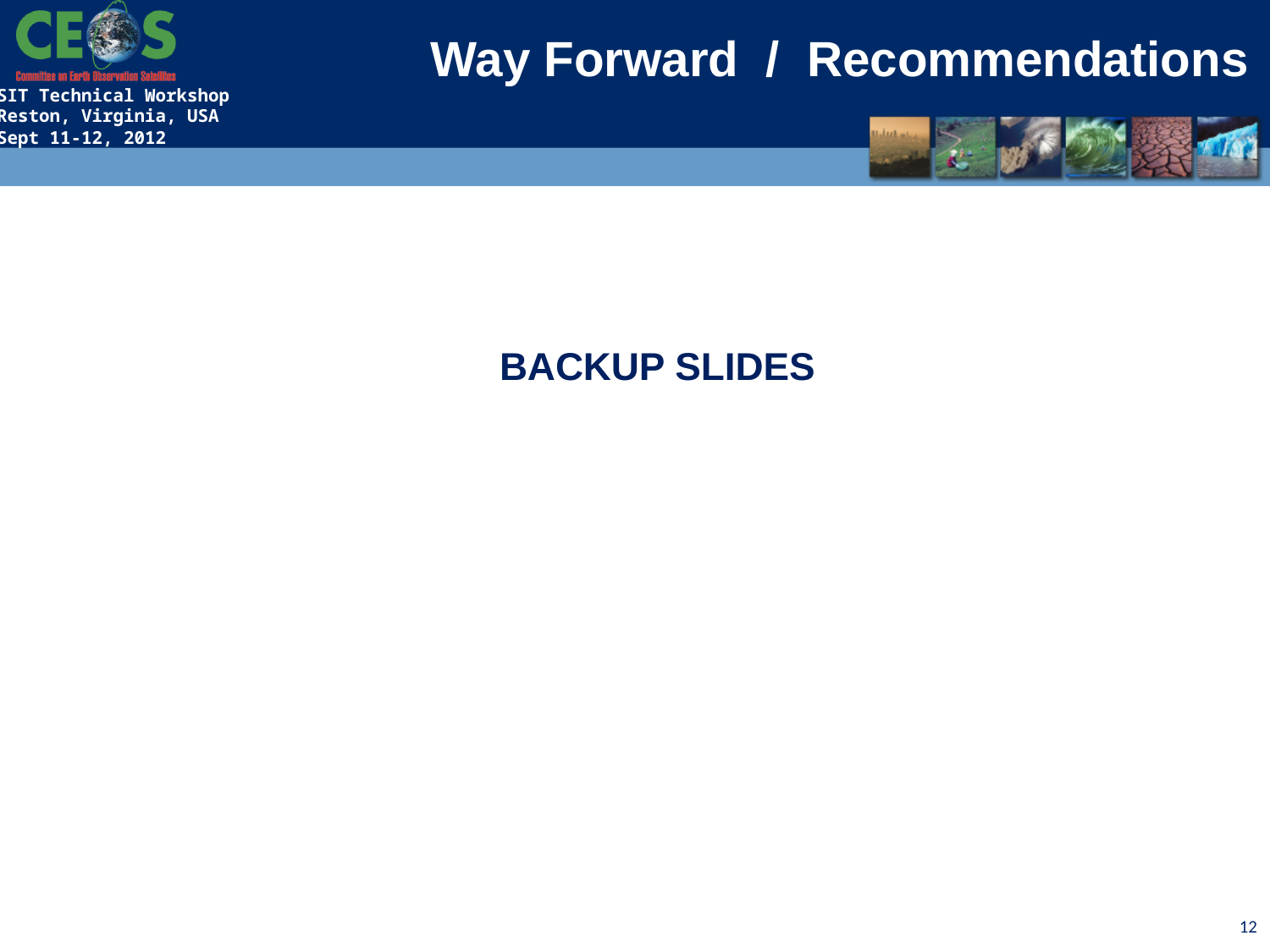

Way Forward  /  Recommendations
BACKUP SLIDES
12